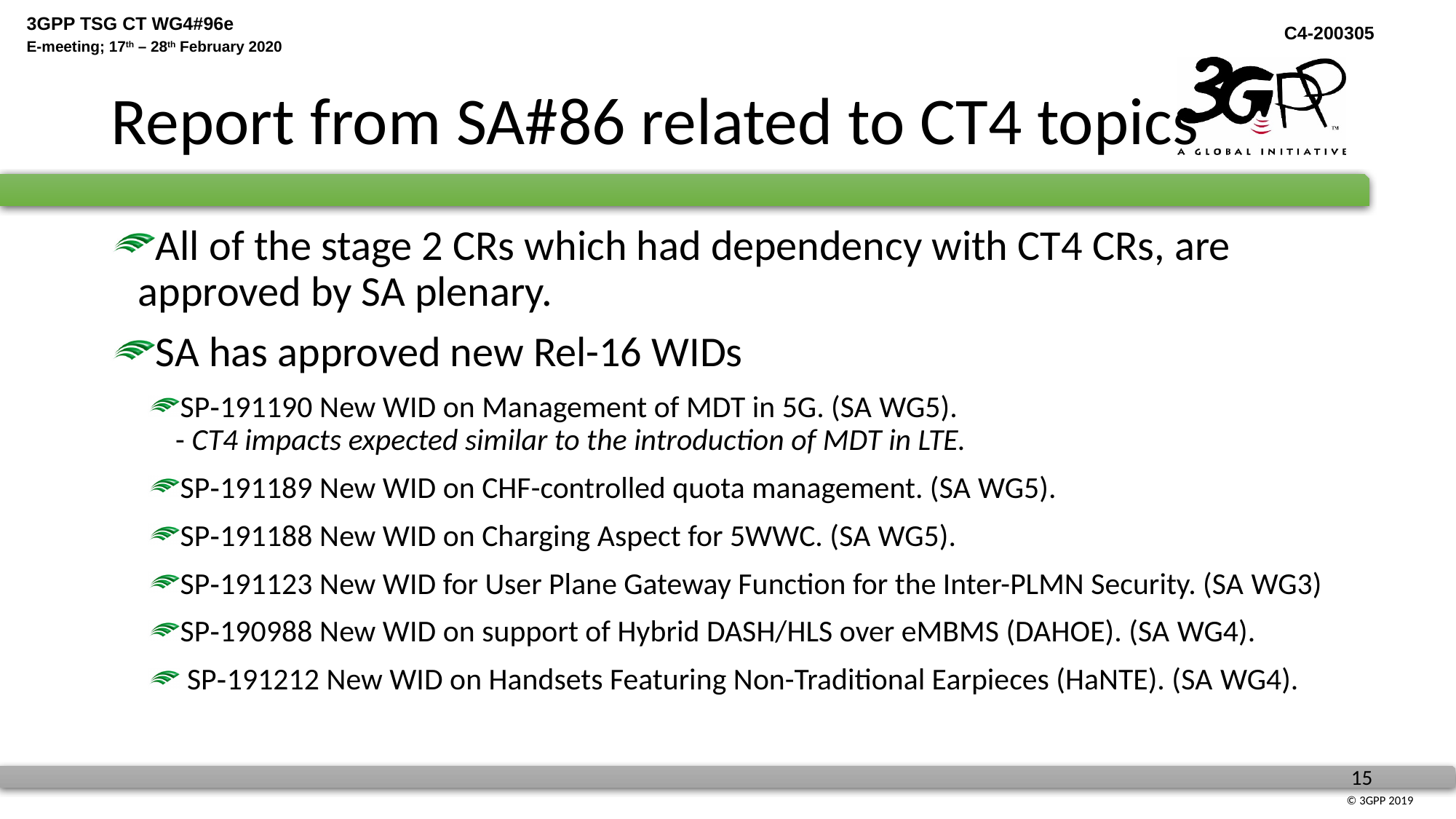

# Report from SA#86 related to CT4 topics
All of the stage 2 CRs which had dependency with CT4 CRs, are approved by SA plenary.
SA has approved new Rel-16 WIDs
SP‑191190 New WID on Management of MDT in 5G. (SA WG5).
- CT4 impacts expected similar to the introduction of MDT in LTE.
SP‑191189 New WID on CHF-controlled quota management. (SA WG5).
SP‑191188 New WID on Charging Aspect for 5WWC. (SA WG5).
SP‑191123 New WID for User Plane Gateway Function for the Inter-PLMN Security. (SA WG3)
SP‑190988 New WID on support of Hybrid DASH/HLS over eMBMS (DAHOE). (SA WG4).
 SP‑191212 New WID on Handsets Featuring Non-Traditional Earpieces (HaNTE). (SA WG4).